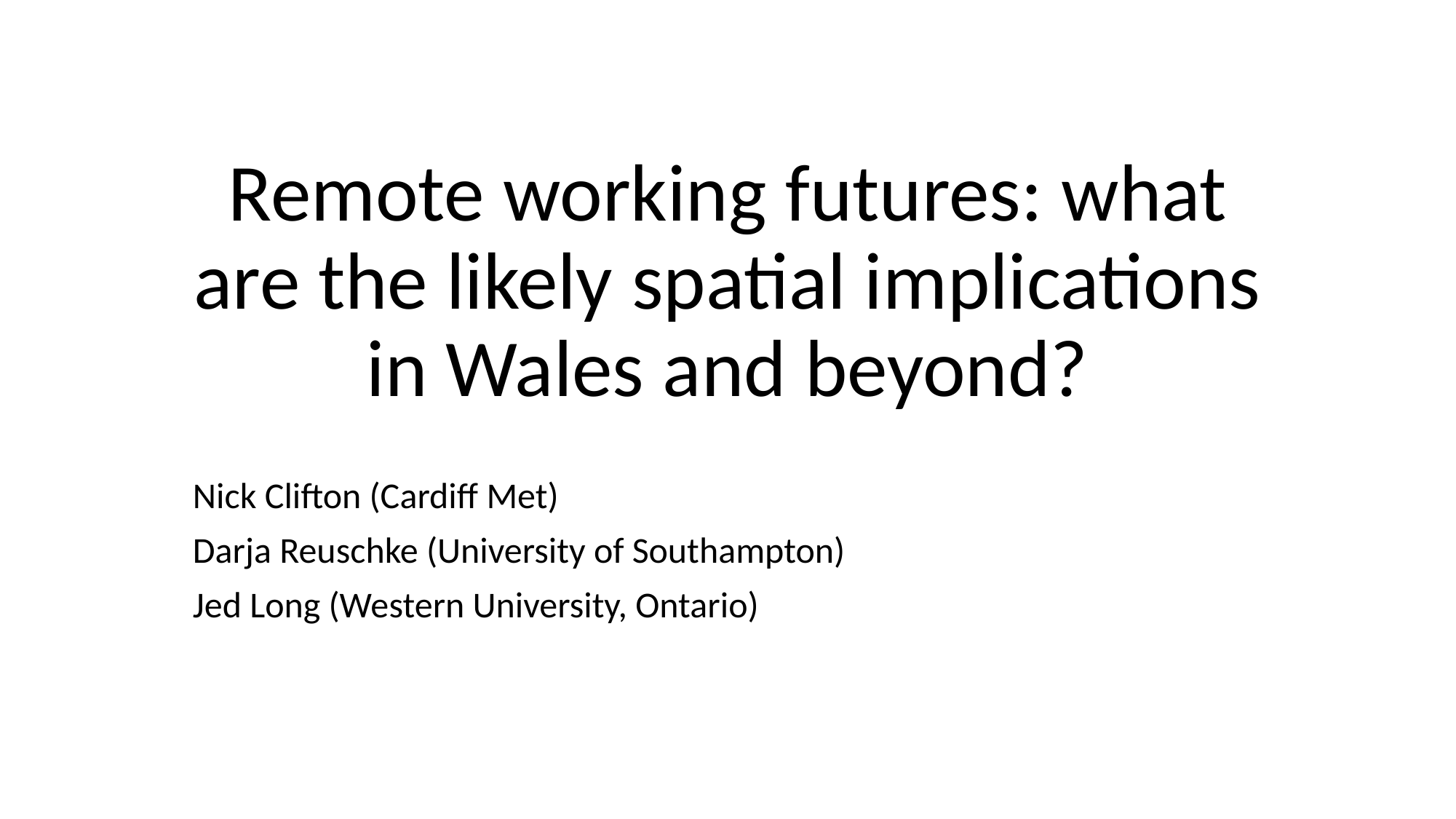

# Remote working futures: what are the likely spatial implications in Wales and beyond?
Nick Clifton (Cardiff Met)
Darja Reuschke (University of Southampton)
Jed Long (Western University, Ontario)